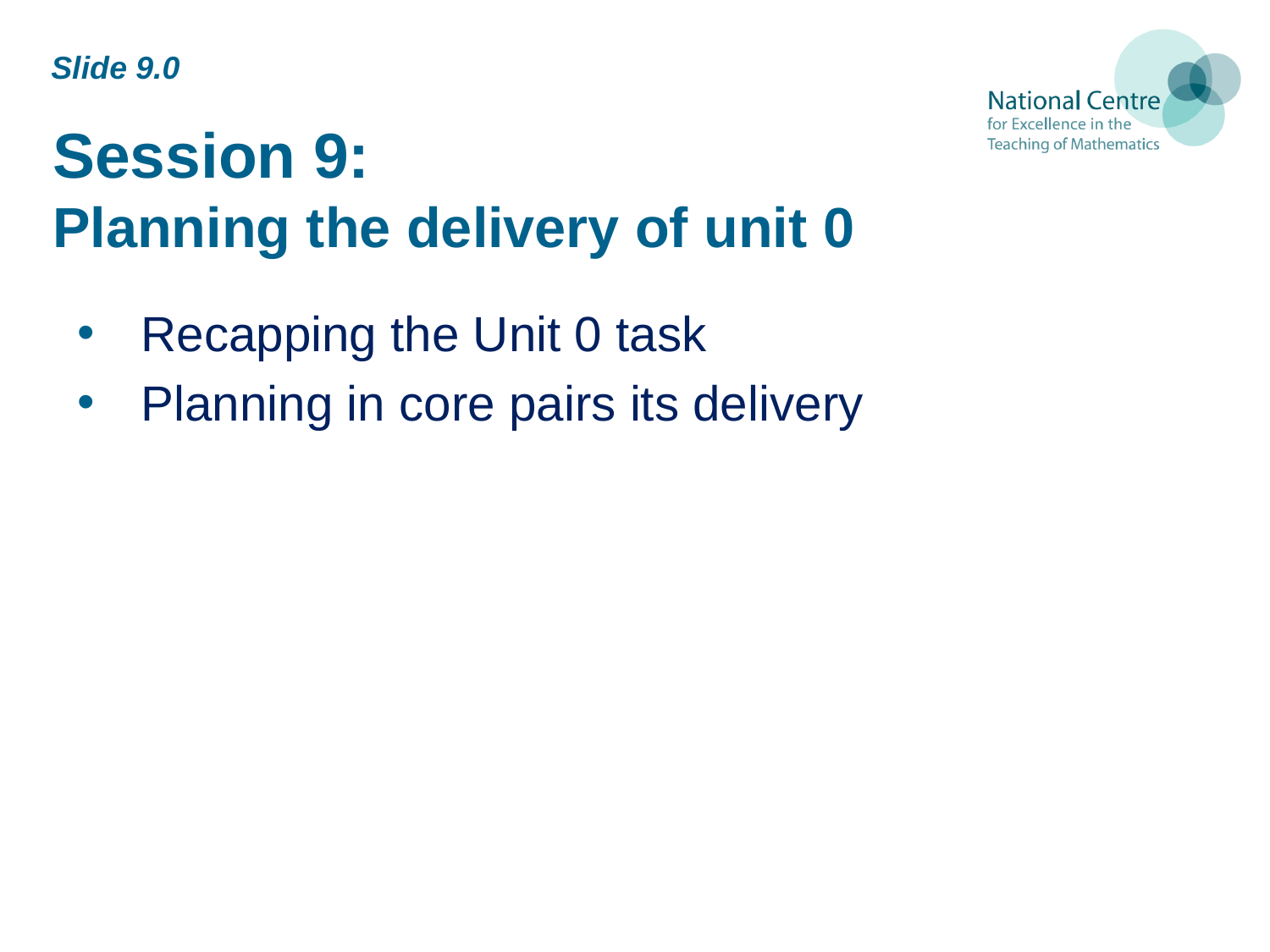

Slide 9.0
# Session 9: Planning the delivery of unit 0
Recapping the Unit 0 task
Planning in core pairs its delivery